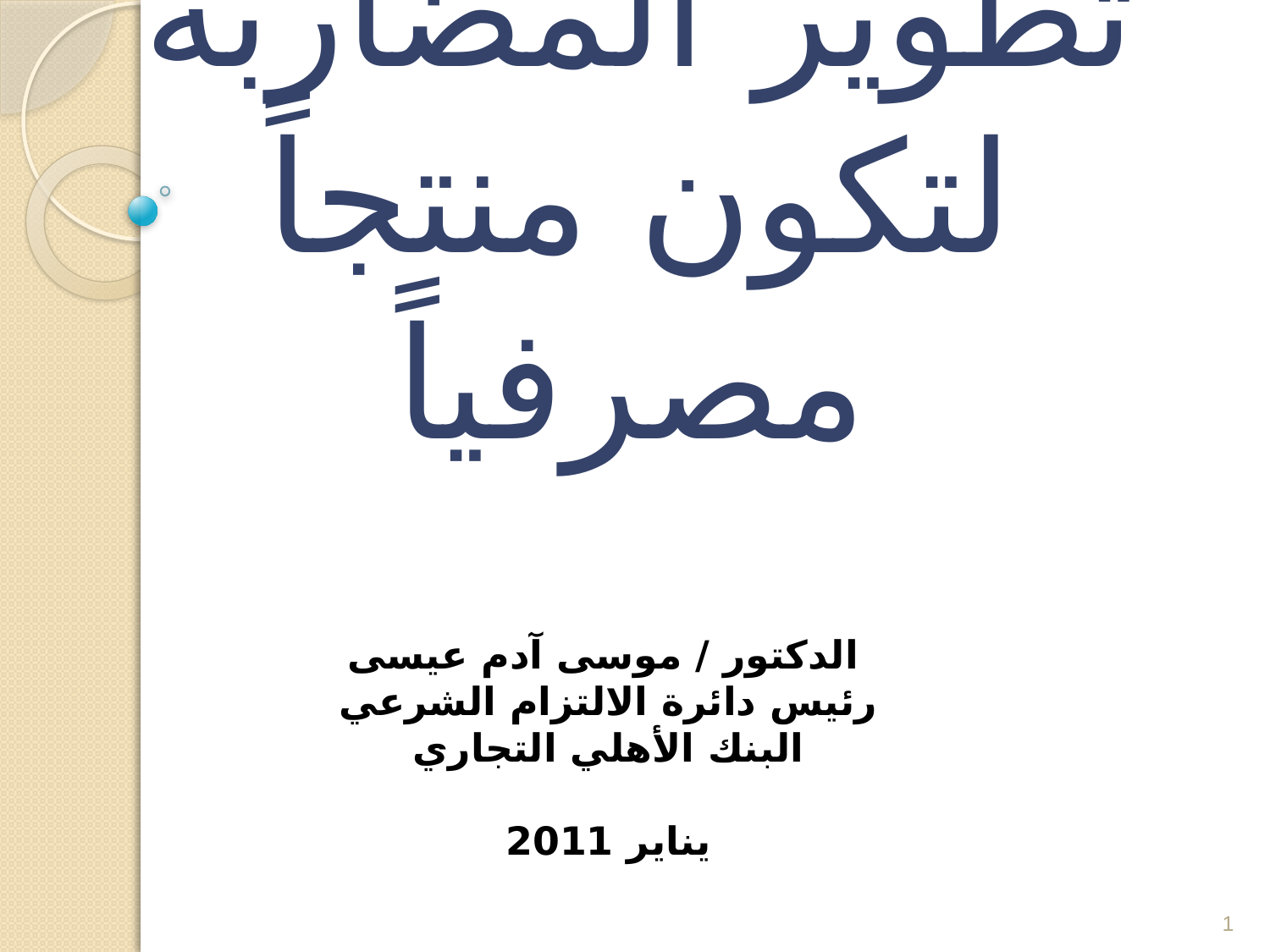

# تطوير المضاربة لتكون منتجاً مصرفياً
 الدكتور / موسى آدم عيسى
رئيس دائرة الالتزام الشرعي
البنك الأهلي التجاري

يناير 2011
1